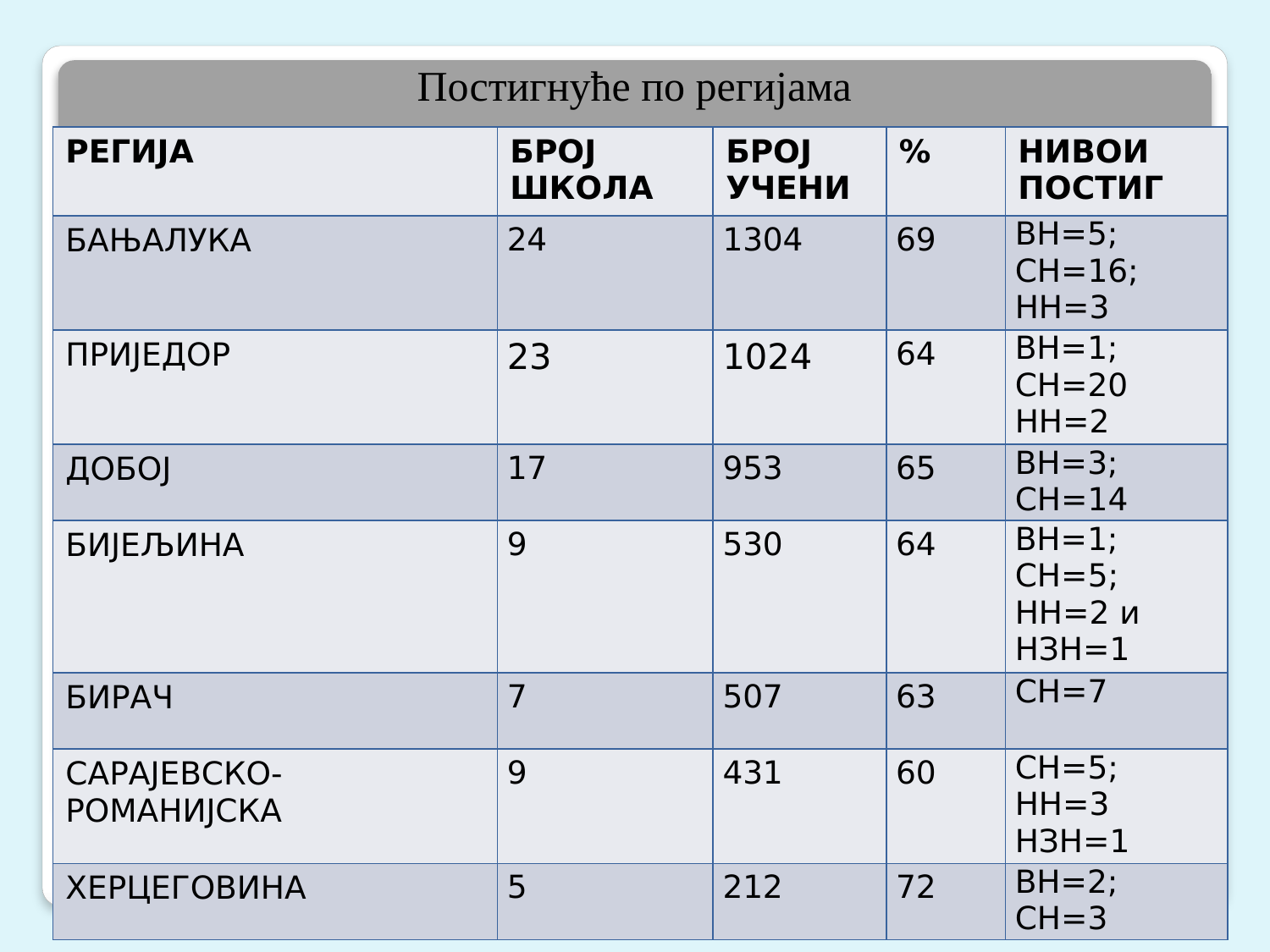

Постигнуће по регијама
| РЕГИЈА | БРОЈ ШКОЛА | БРОЈ УЧЕНИ | % | НИВОИ ПОСТИГ |
| --- | --- | --- | --- | --- |
| БАЊАЛУКА | 24 | 1304 | 69 | ВН=5; СН=16; НН=3 |
| ПРИЈЕДОР | 23 | 1024 | 64 | ВН=1; СН=20 НН=2 |
| ДОБОЈ | 17 | 953 | 65 | ВН=3; СН=14 |
| БИЈЕЉИНА | 9 | 530 | 64 | ВН=1; СН=5; НН=2 и НЗН=1 |
| БИРАЧ | 7 | 507 | 63 | СН=7 |
| САРАЈЕВСКО-РОМАНИЈСКА | 9 | 431 | 60 | СН=5; НН=3 НЗН=1 |
| ХЕРЦЕГОВИНА | 5 | 212 | 72 | ВН=2; СН=3 |